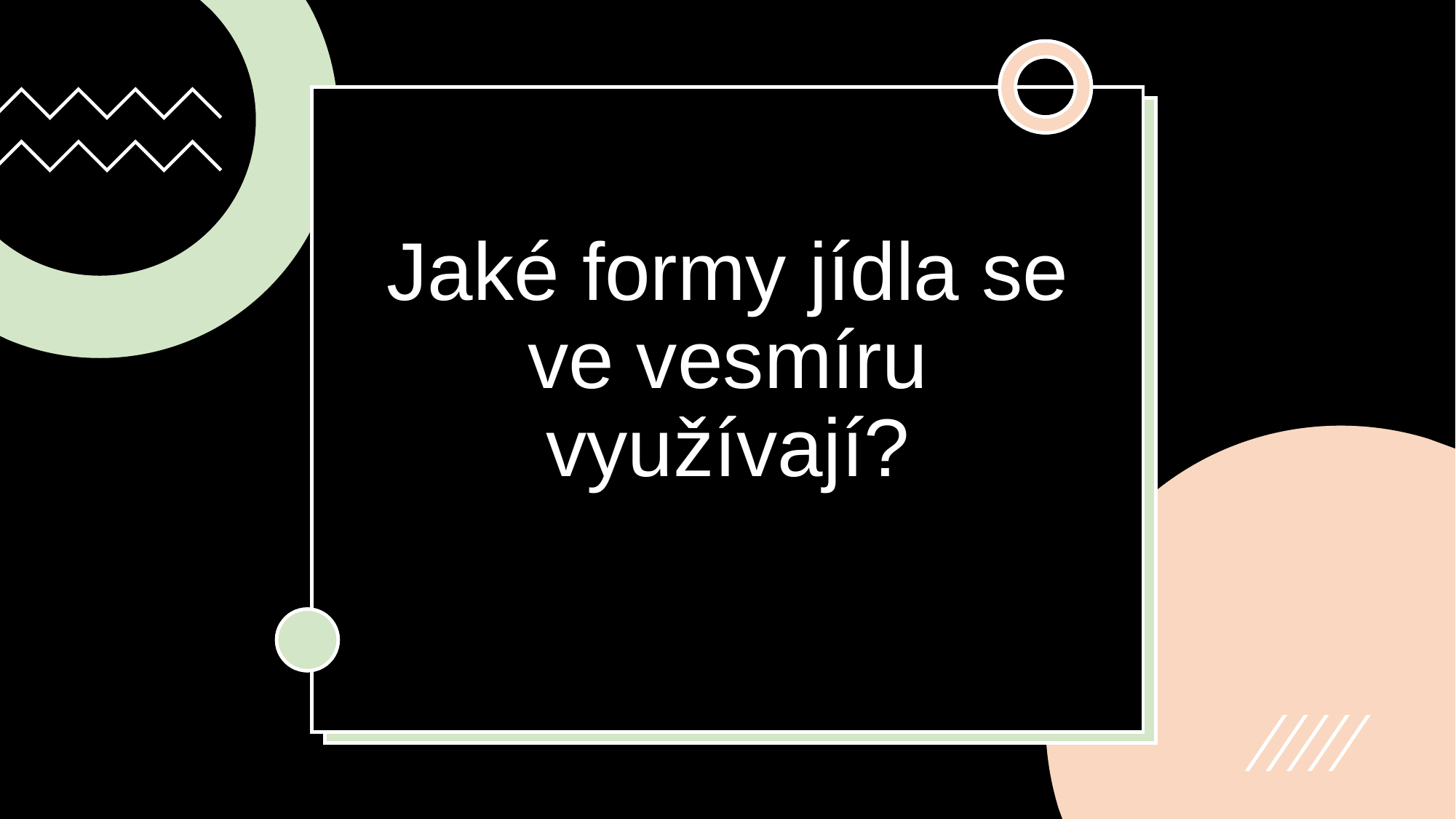

# Jaké formy jídla se ve vesmíru využívají?